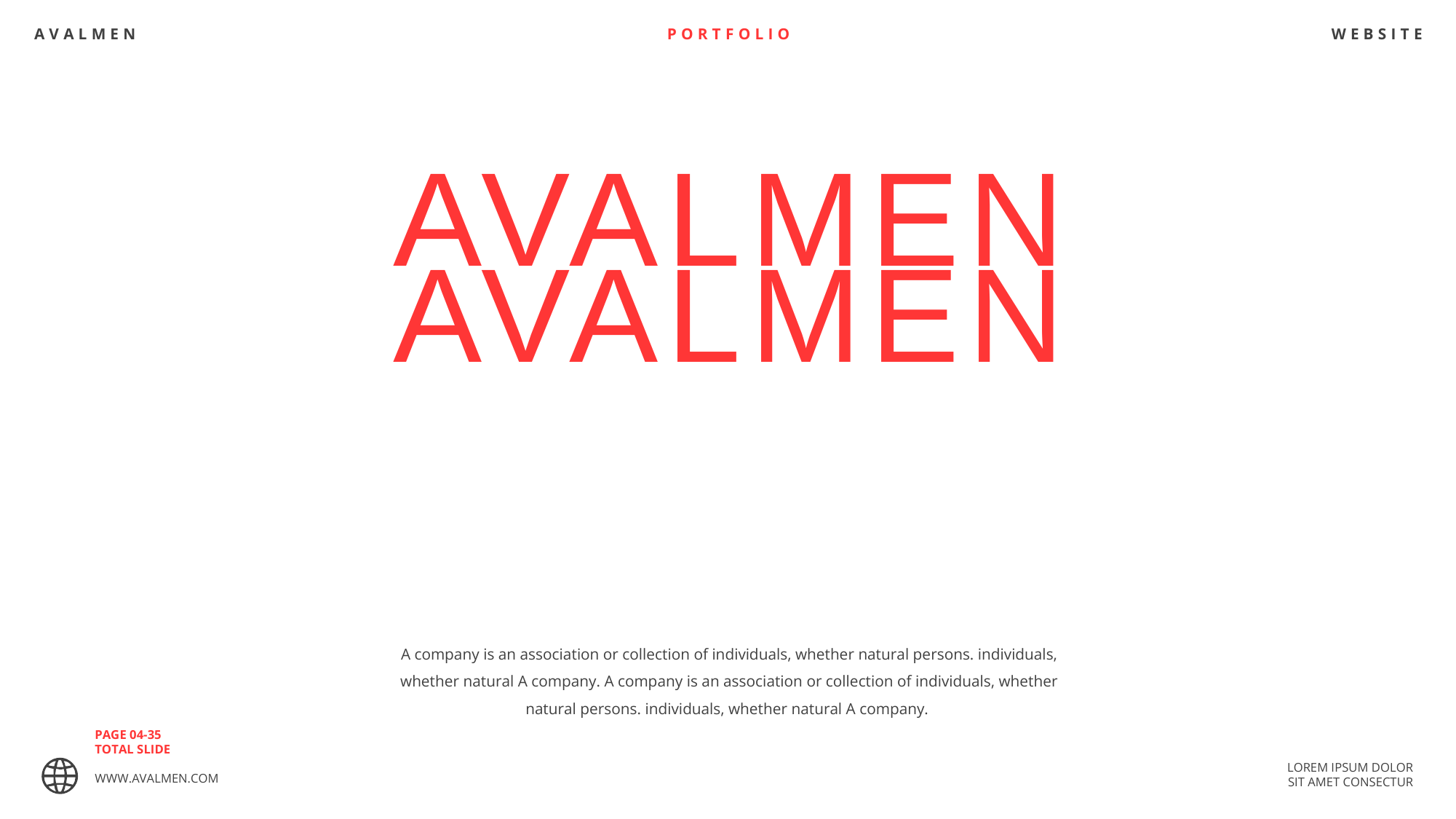

AVALMEN
PORTFOLIO
WEBSITE
AVALMEN
AVALMEN

A company is an association or collection of individuals, whether natural persons. individuals, whether natural A company. A company is an association or collection of individuals, whether natural persons. individuals, whether natural A company.
PAGE 04-35
TOTAL SLIDE

WWW.AVALMEN.COM
LOREM IPSUM DOLOR SIT AMET CONSECTUR